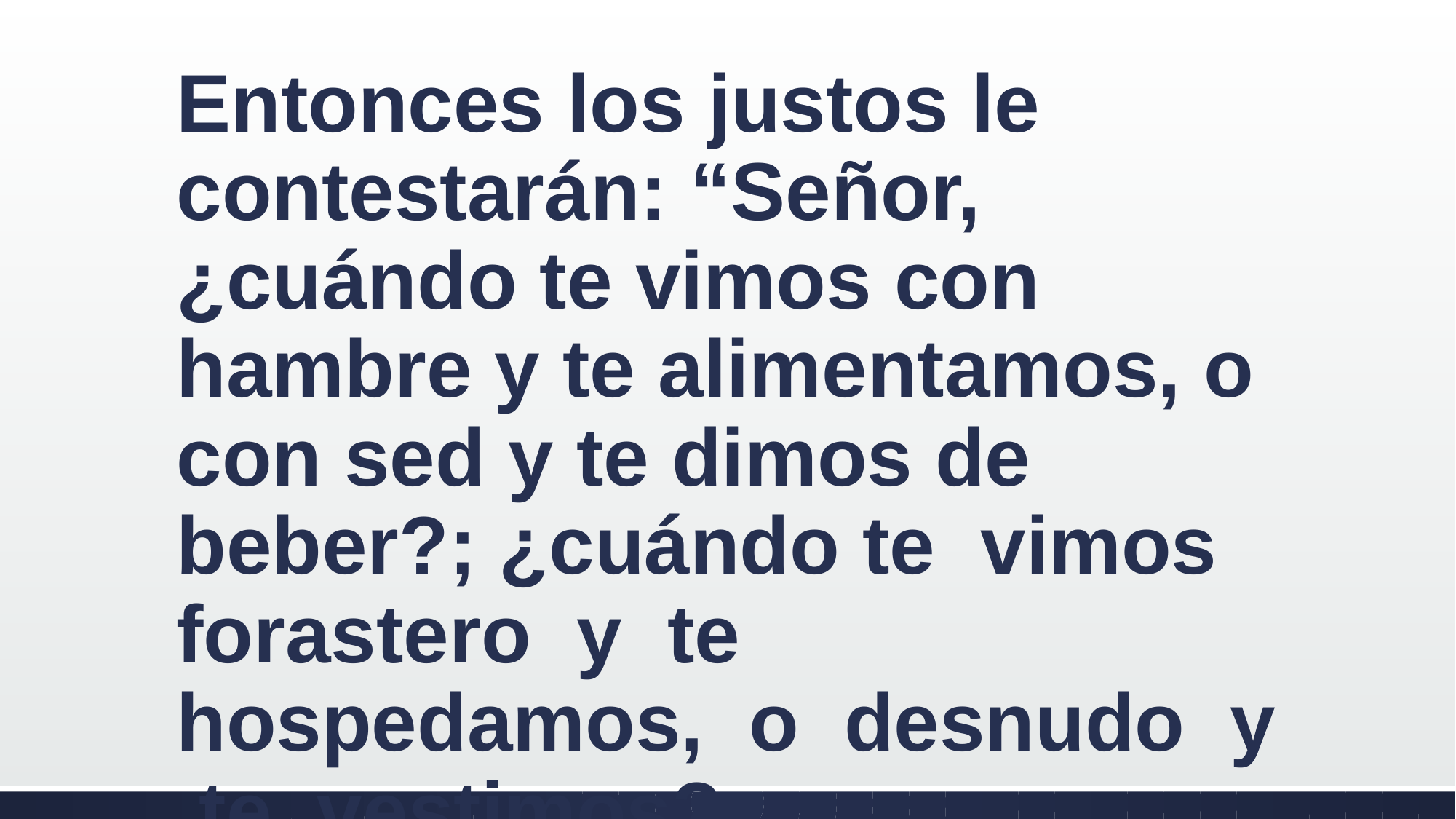

#
Entonces los justos le contestarán: “Señor, ¿cuándo te vimos con hambre y te alimentamos, o con sed y te dimos de beber?; ¿cuándo te  vimos  forastero  y  te  hospedamos,  o  desnudo  y  te  vestimos?;